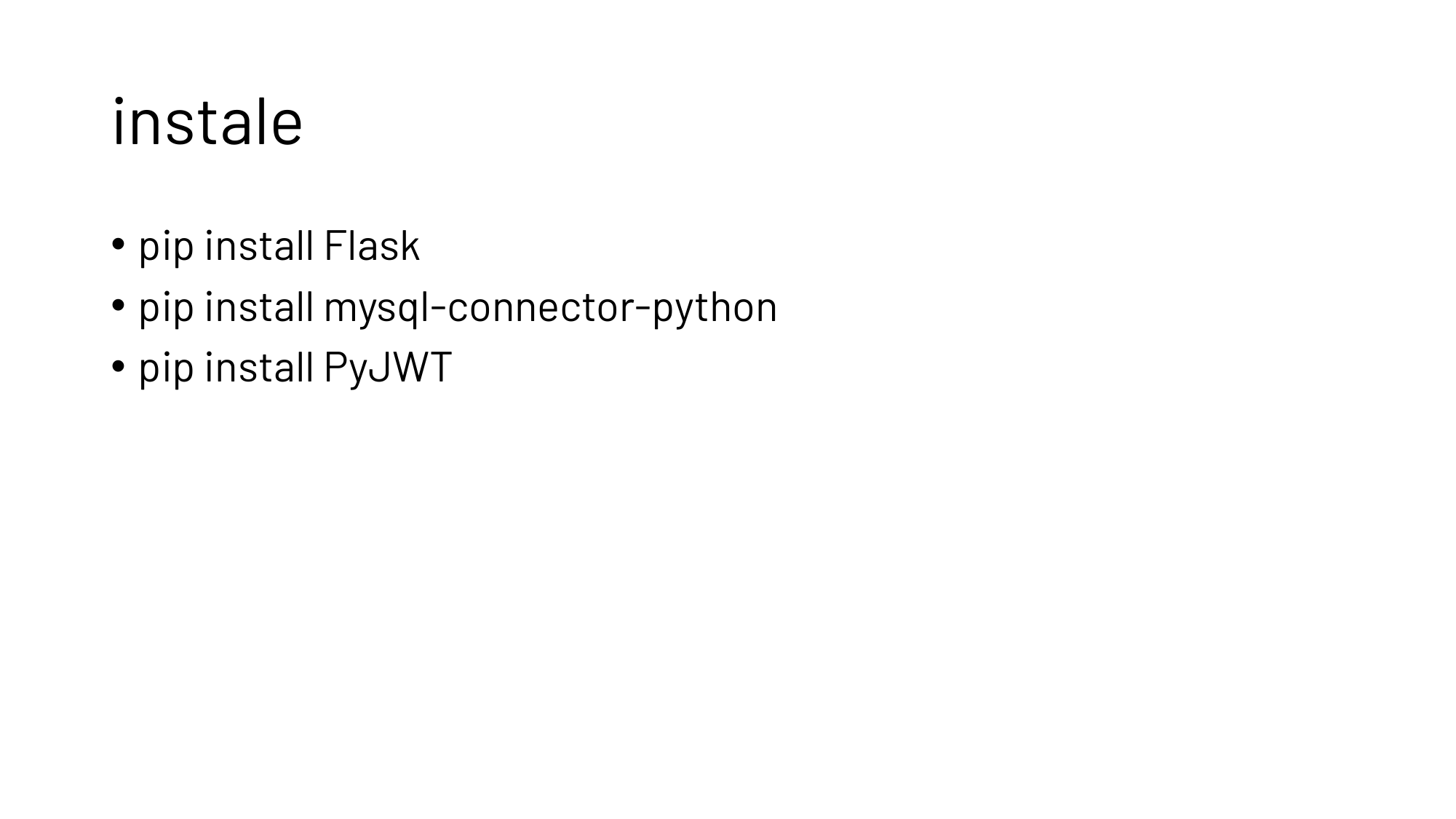

# instale
pip install Flask
pip install mysql-connector-python
pip install PyJWT